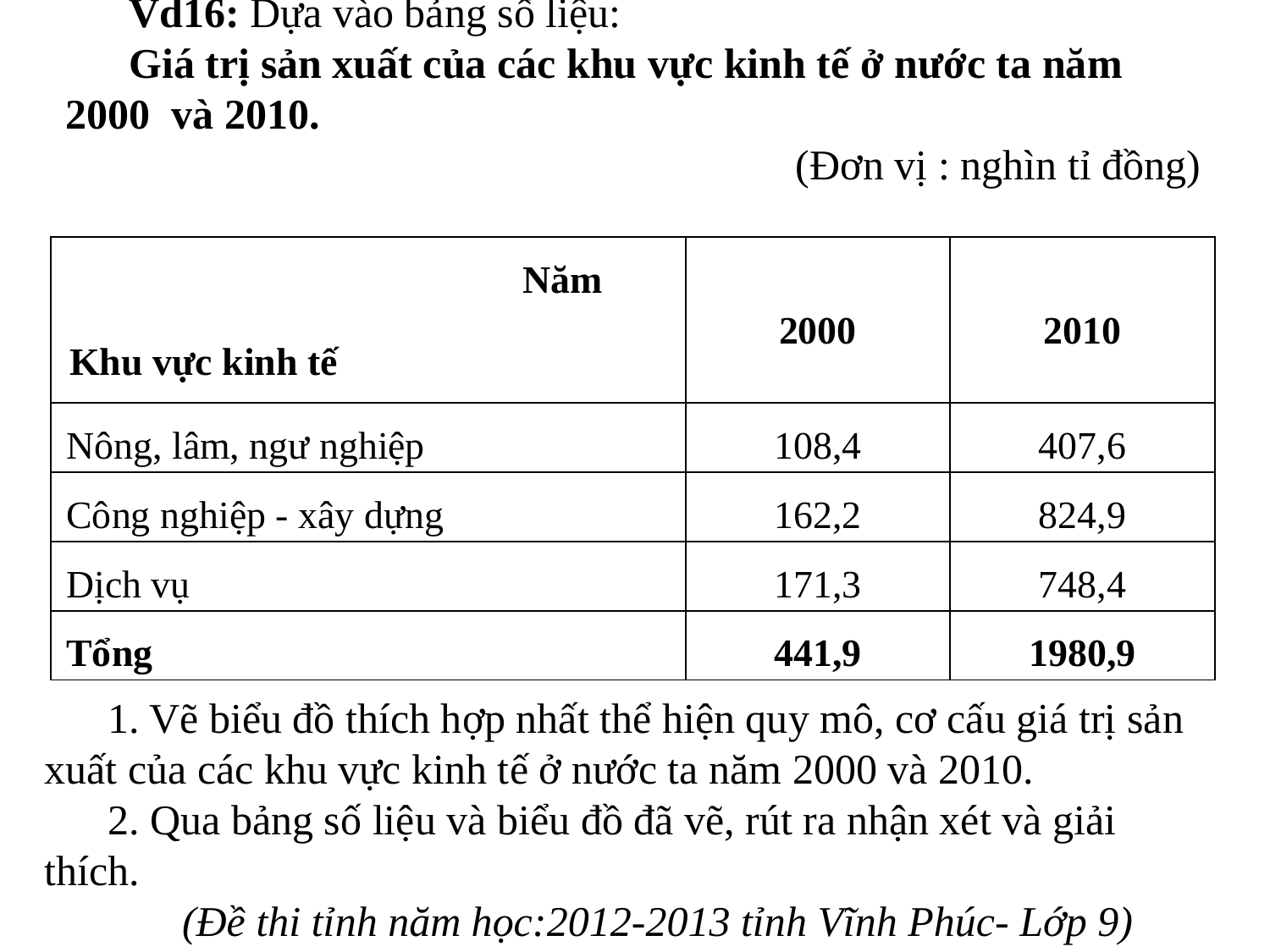

Vd16: Dựa vào bảng số liệu:
Giá trị sản xuất của các khu vực kinh tế ở nước ta năm 2000  và 2010.
                                                               (Đơn vị : nghìn tỉ đồng)

| Năm Khu vực kinh tế | 2000 | 2010 |
| --- | --- | --- |
| Nông, lâm, ngư nghiệp | 108,4 | 407,6 |
| Công nghiệp - xây dựng | 162,2 | 824,9 |
| Dịch vụ | 171,3 | 748,4 |
| Tổng | 441,9 | 1980,9 |
1. Vẽ biểu đồ thích hợp nhất thể hiện quy mô, cơ cấu giá trị sản xuất của các khu vực kinh tế ở nước ta năm 2000 và 2010.
2. Qua bảng số liệu và biểu đồ đã vẽ, rút ra nhận xét và giải thích.
       (Đề thi tỉnh năm học:2012-2013 tỉnh Vĩnh Phúc- Lớp 9)